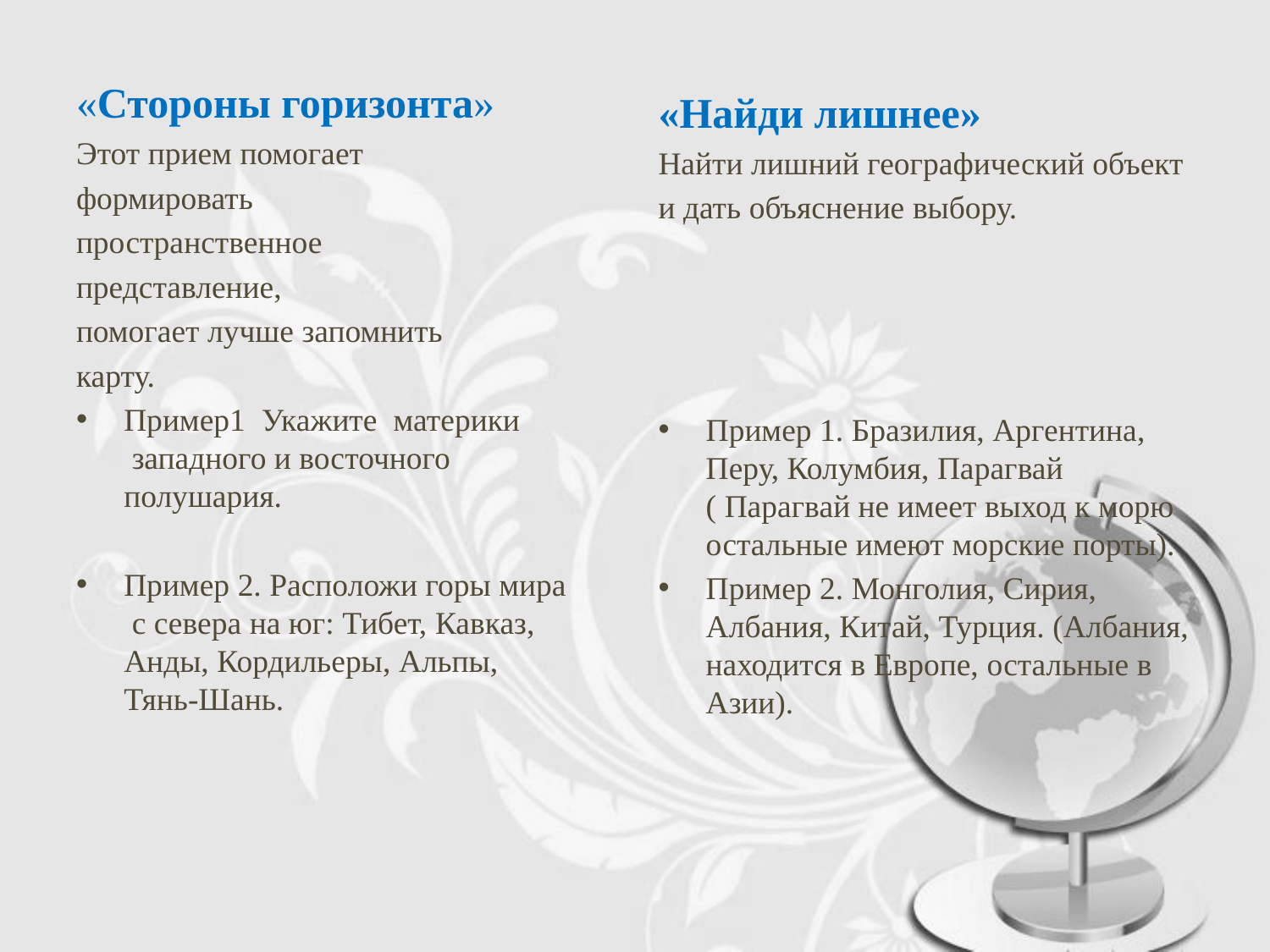

#
«Стороны горизонта»
Этот прием помогает
формировать
пространственное
представление,
помогает лучше запомнить
карту.
Пример1  Укажите  материки  западного и восточного полушария.

Пример 2. Расположи горы мира  с севера на юг: Тибет, Кавказ, Анды, Кордильеры, Альпы, Тянь-Шань.

«Найди лишнее»
Найти лишний географический объект
и дать объяснение выбору.

Пример 1. Бразилия, Аргентина, Перу, Колумбия, Парагвай ( Парагвай не имеет выход к морю остальные имеют морские порты).
Пример 2. Монголия, Сирия, Албания, Китай, Турция. (Албания, находится в Европе, остальные в Азии).